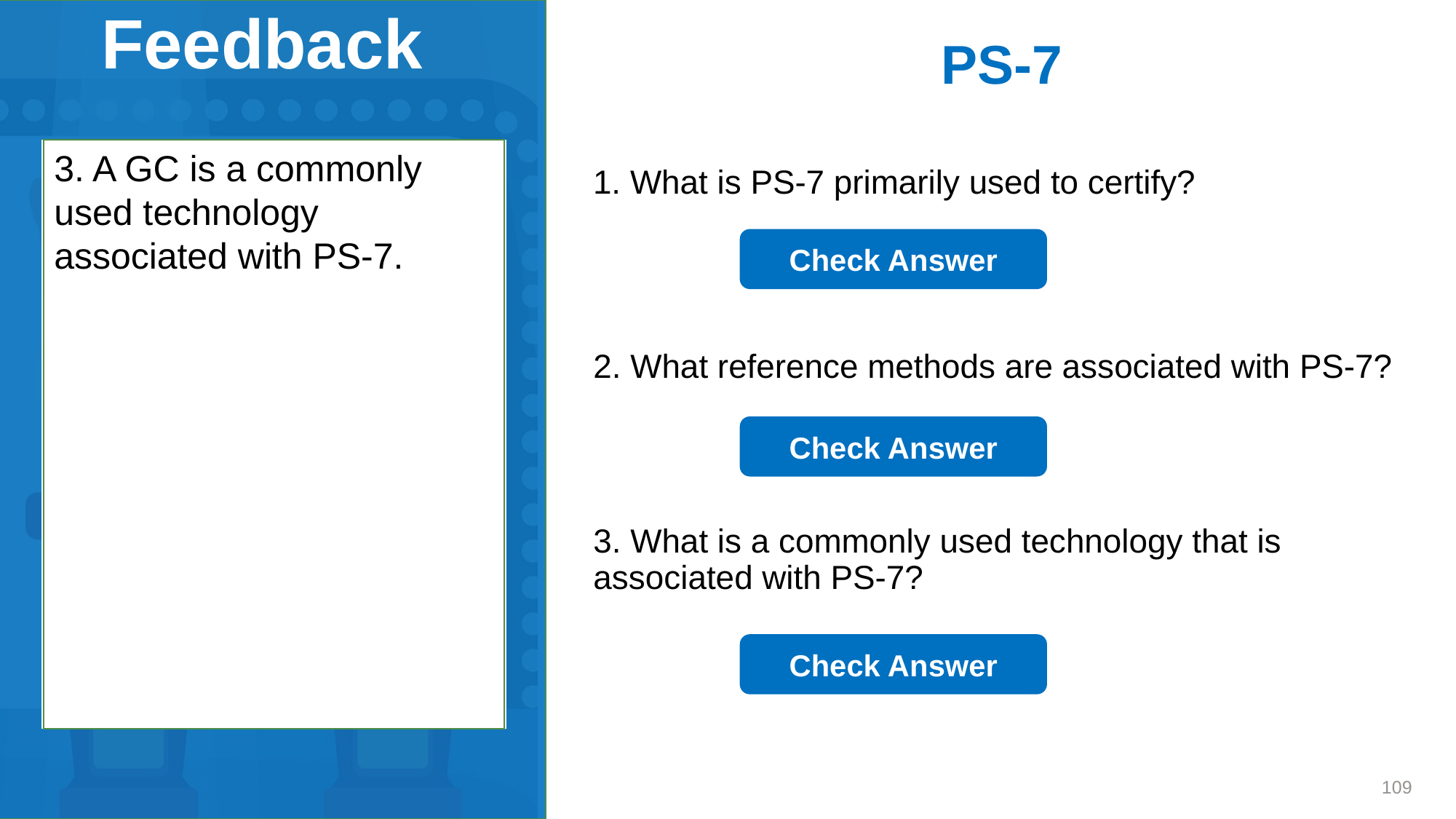

PS-7
1. PS-7 is primarily used for certifying H2S CEMS.
2. Reference methods 11, 15, and 16 are associated with PS-7.
3. A GC is a commonly used technology associated with PS-7.
1. What is PS-7 primarily used to certify?

Check Answer
2. What reference methods are associated with PS-7?
Check Answer
3. What is a commonly used technology that is associated with PS-7?
Check Answer
109